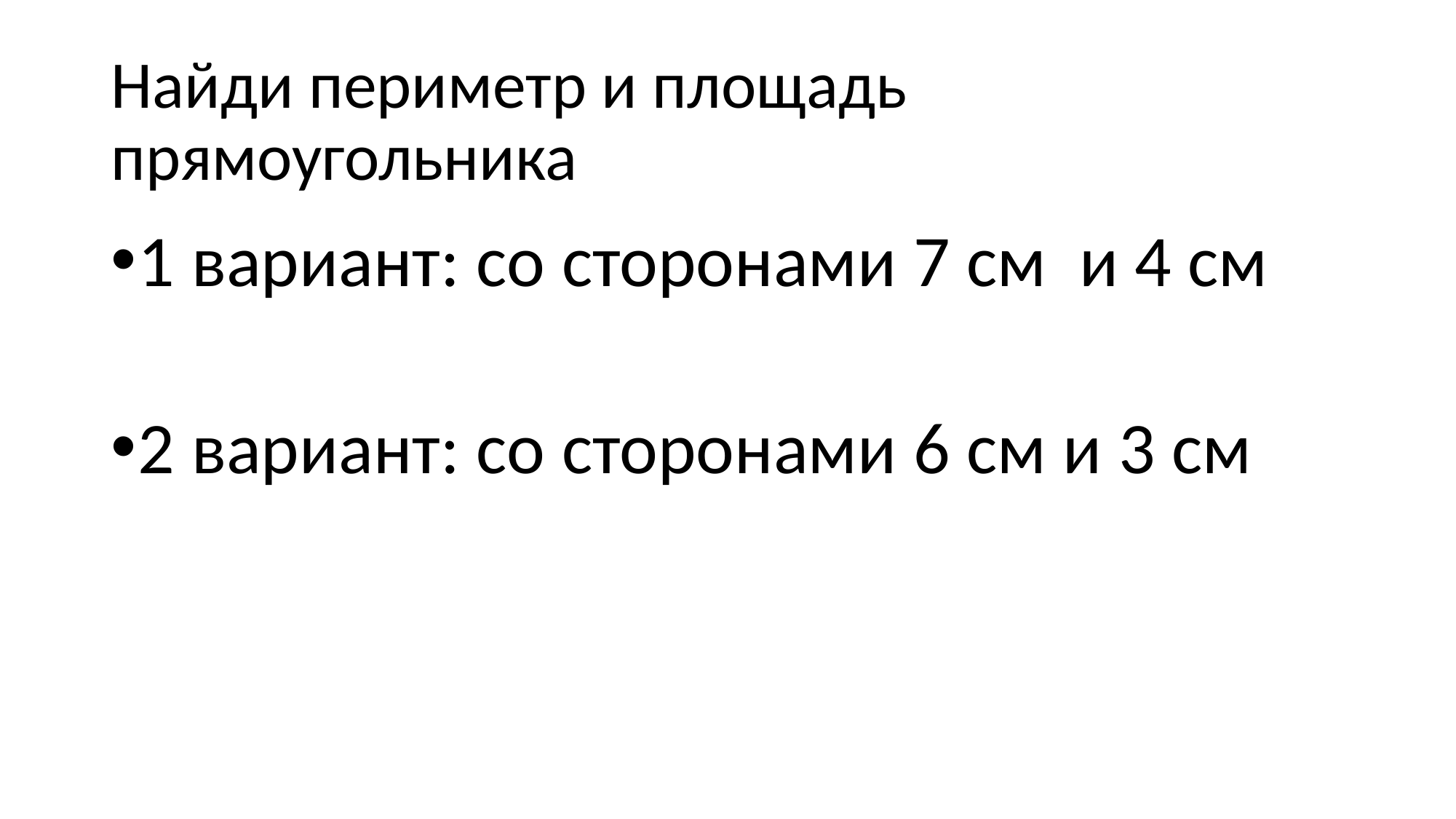

# Найди периметр и площадь прямоугольника
1 вариант: со сторонами 7 см  и 4 см

2 вариант: со сторонами 6 см и 3 см